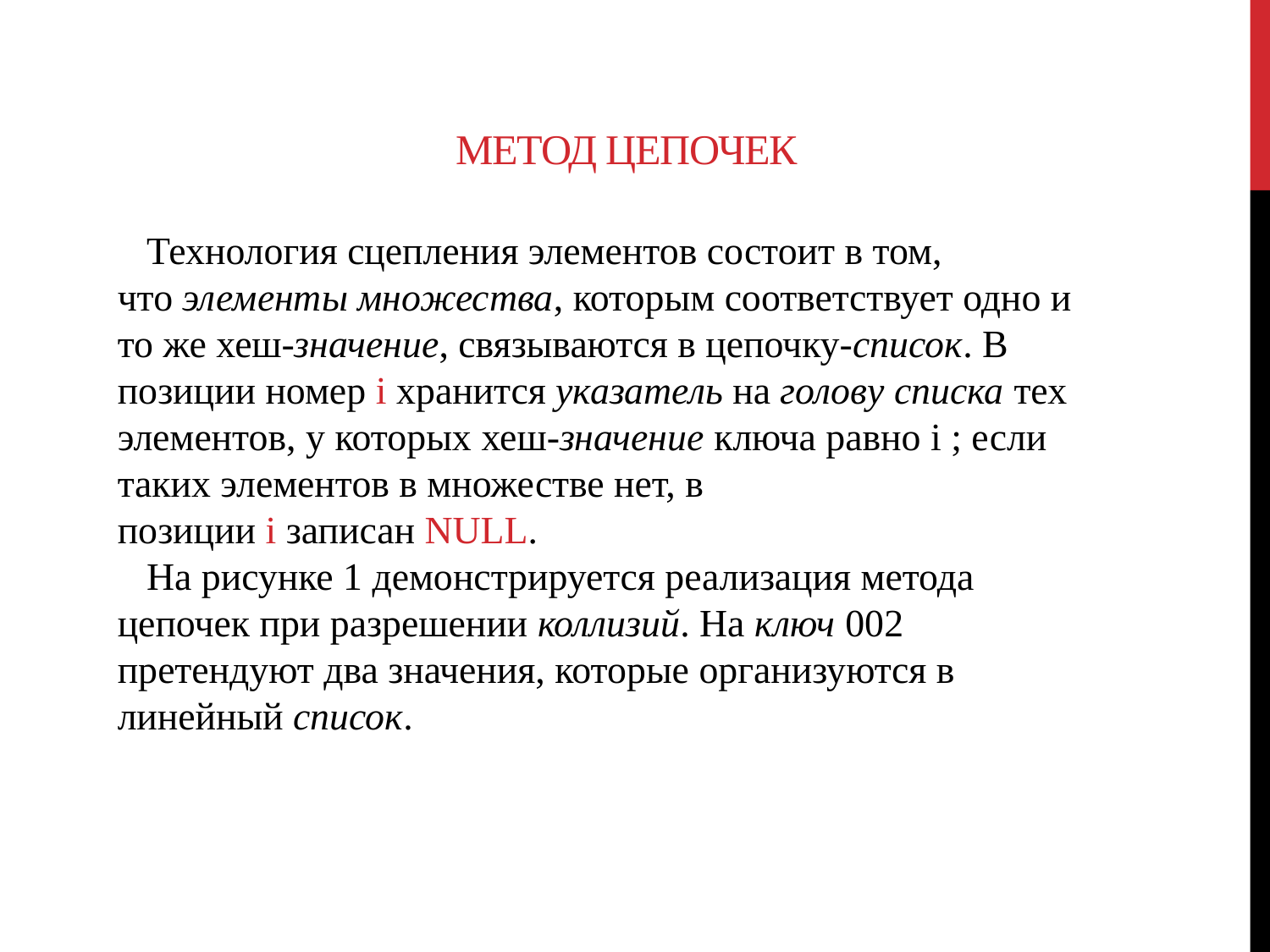

Метод цепочек
   Технология сцепления элементов состоит в том, что элементы множества, которым соответствует одно и то же хеш-значение, связываются в цепочку-список. В позиции номер i хранится указатель на голову списка тех элементов, у которых хеш-значение ключа равно i ; если таких элементов в множестве нет, в позиции i записан NULL.
   На рисунке 1 демонстрируется реализация метода цепочек при разрешении коллизий. На ключ 002 претендуют два значения, которые организуются в линейный список.